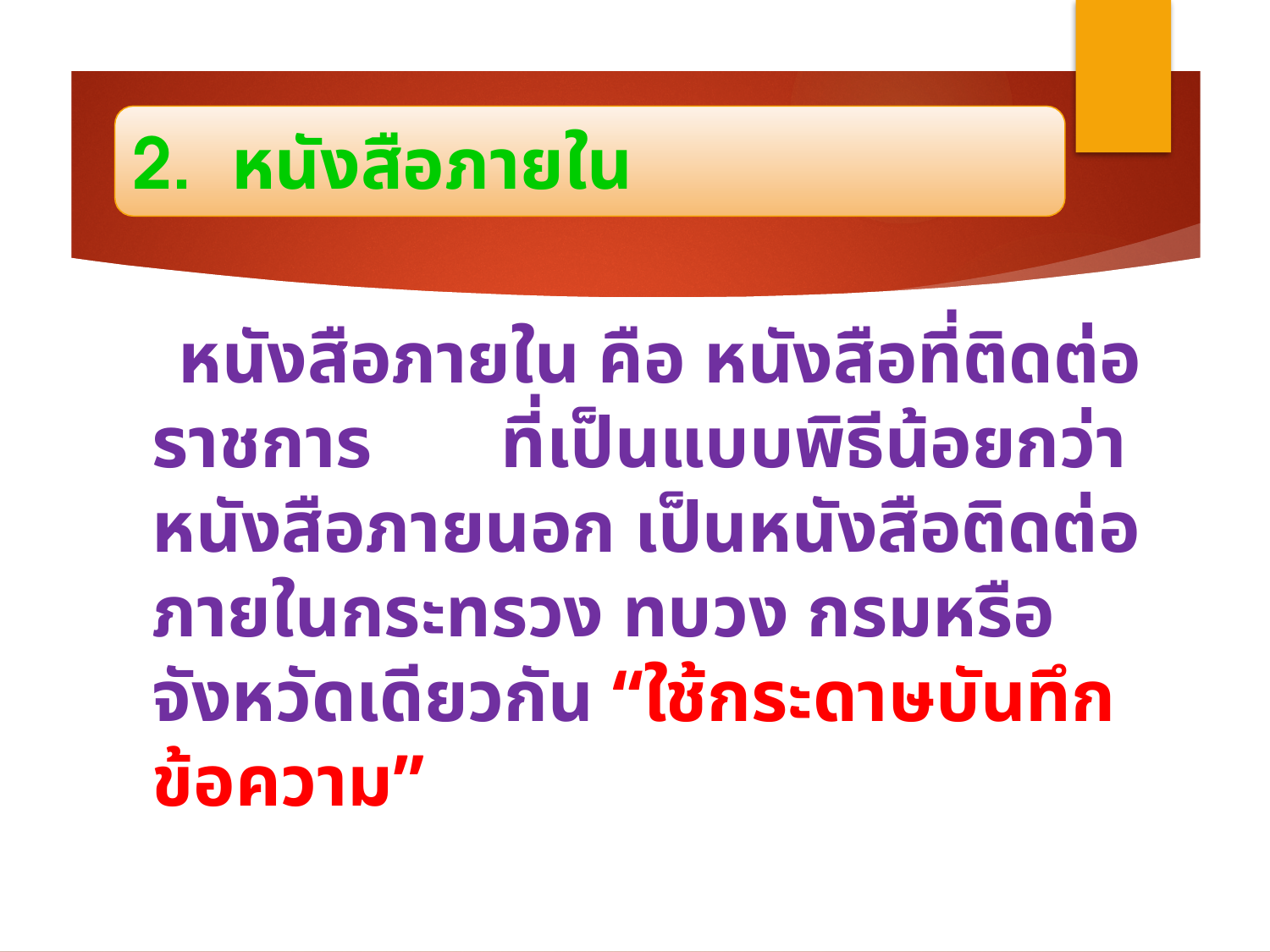

2.  หนังสือภายใน
      หนังสือภายใน คือ หนังสือที่ติดต่อราชการ       ที่เป็นแบบพิธีน้อยกว่า หนังสือภายนอก เป็นหนังสือติดต่อภายในกระทรวง ทบวง กรมหรือจังหวัดเดียวกัน “ใช้กระดาษบันทึกข้อความ”